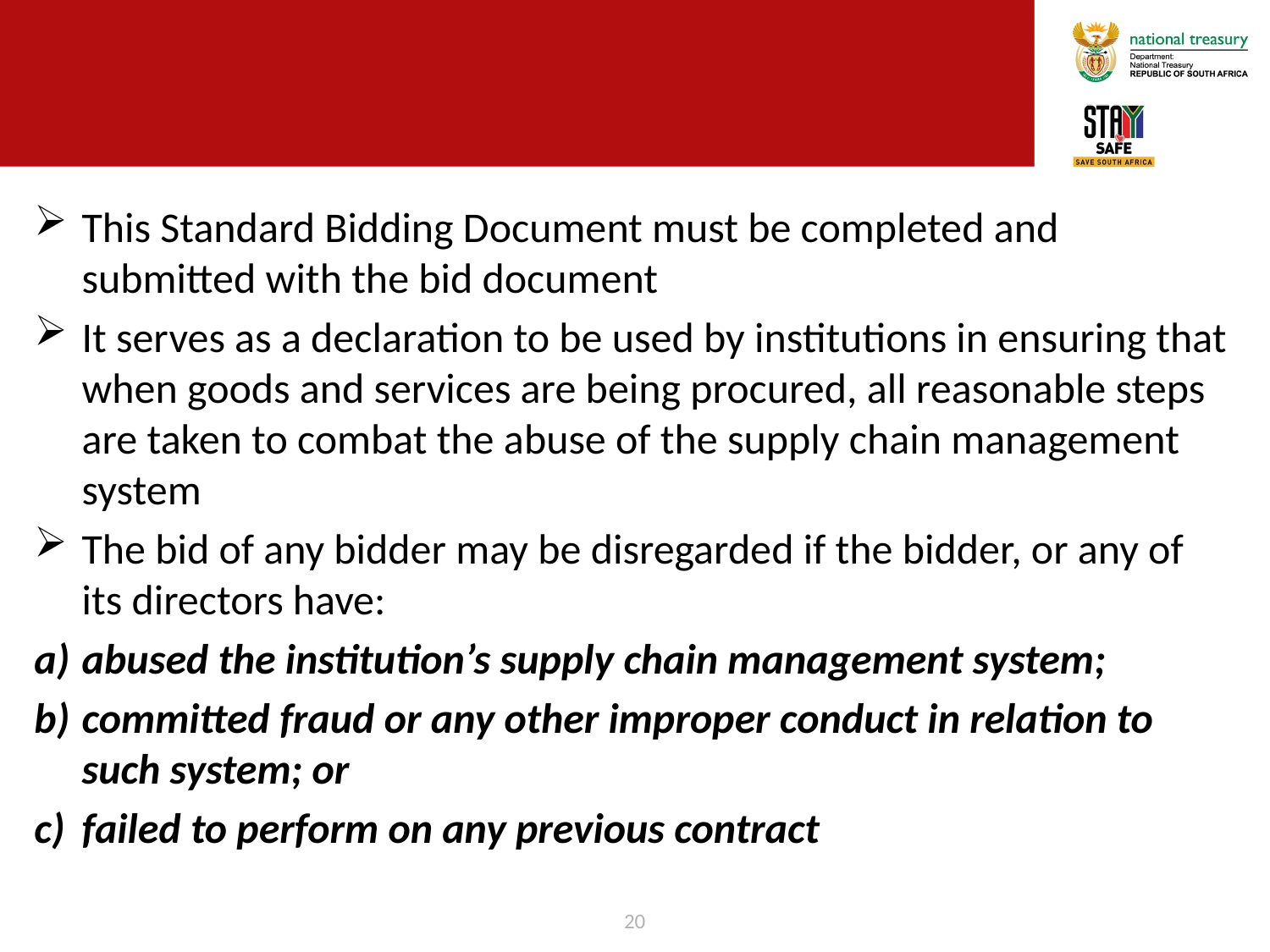

# RT48-2021 Declaration of Bidder`s Past Supply Chain Management Practices – SBD 8
This Standard Bidding Document must be completed and submitted with the bid document
It serves as a declaration to be used by institutions in ensuring that when goods and services are being procured, all reasonable steps are taken to combat the abuse of the supply chain management system
The bid of any bidder may be disregarded if the bidder, or any of its directors have:
abused the institution’s supply chain management system;
committed fraud or any other improper conduct in relation to such system; or
failed to perform on any previous contract
20